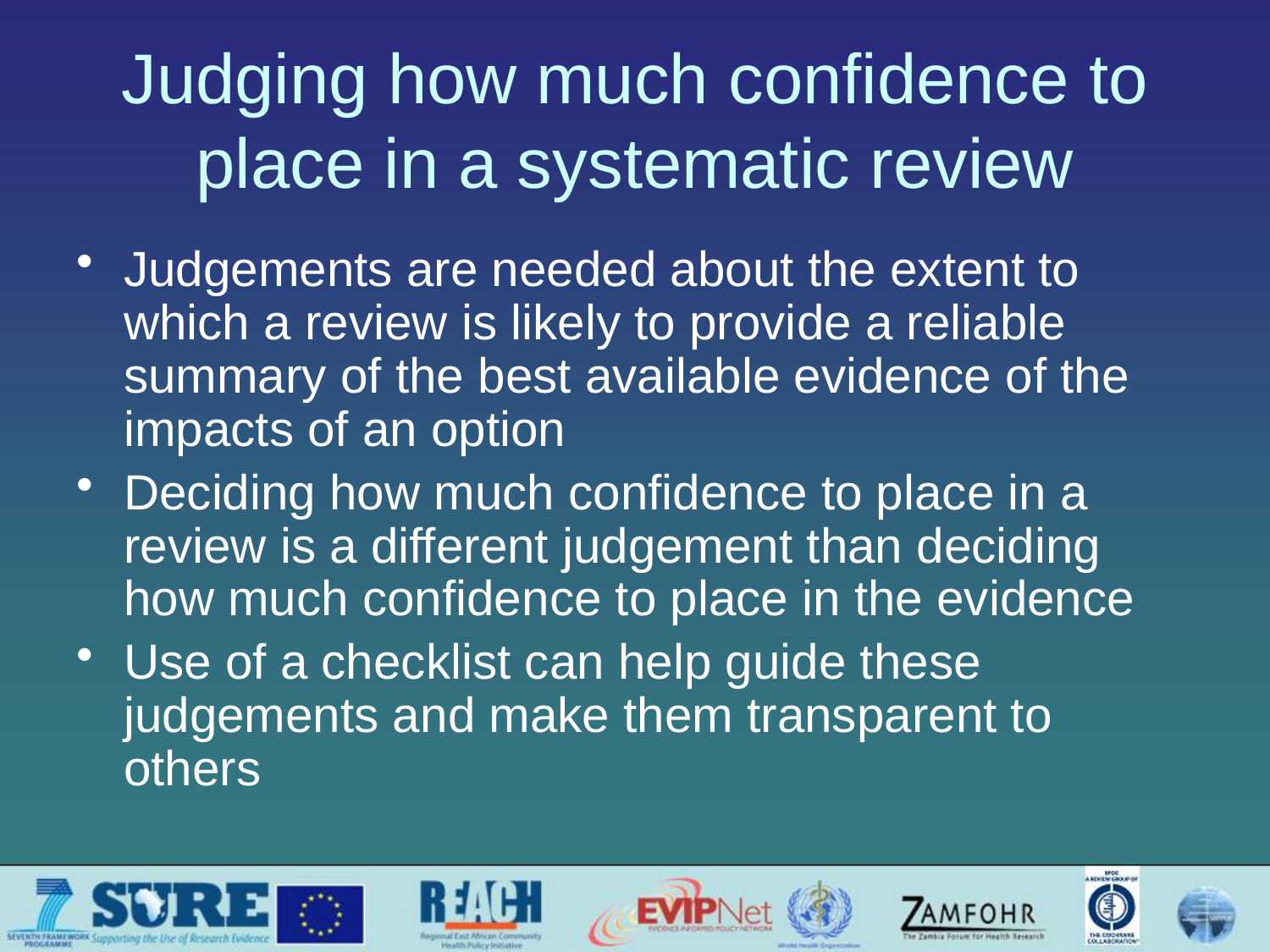

# Judging how much confidence to place in a systematic review
Judgements are needed about the extent to which a review is likely to provide a reliable summary of the best available evidence of the impacts of an option
Deciding how much confidence to place in a review is a different judgement than deciding how much confidence to place in the evidence
Use of a checklist can help guide these judgements and make them transparent to others